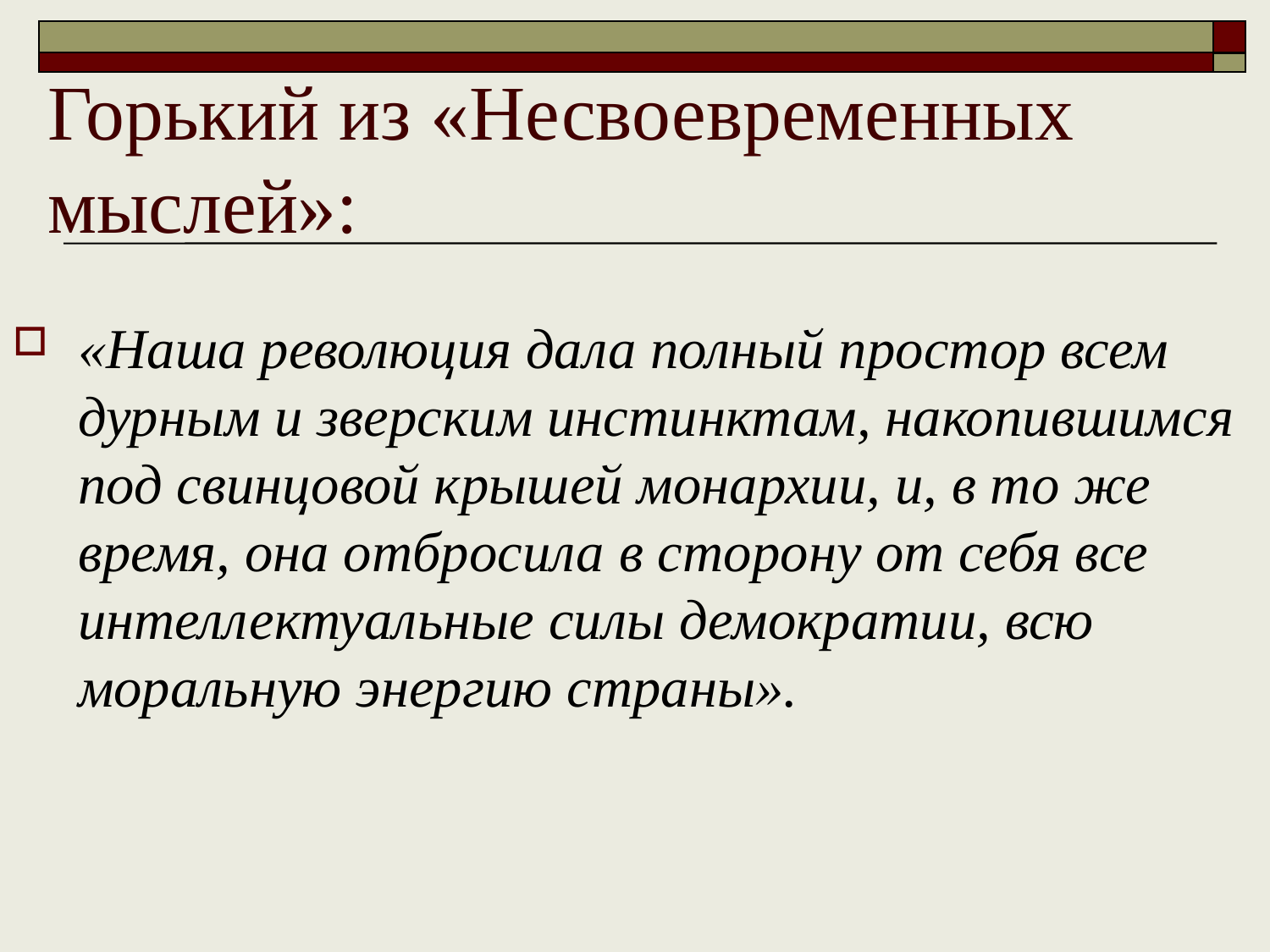

# Горький из «Несвоевременных мыслей»:
«Наша революция дала полный простор всем дурным и зверским инстинктам, накопившимся под свинцовой крышей монархии, и, в то же время, она отбросила в сторону от себя все интеллектуальные силы демократии, всю моральную энергию страны».